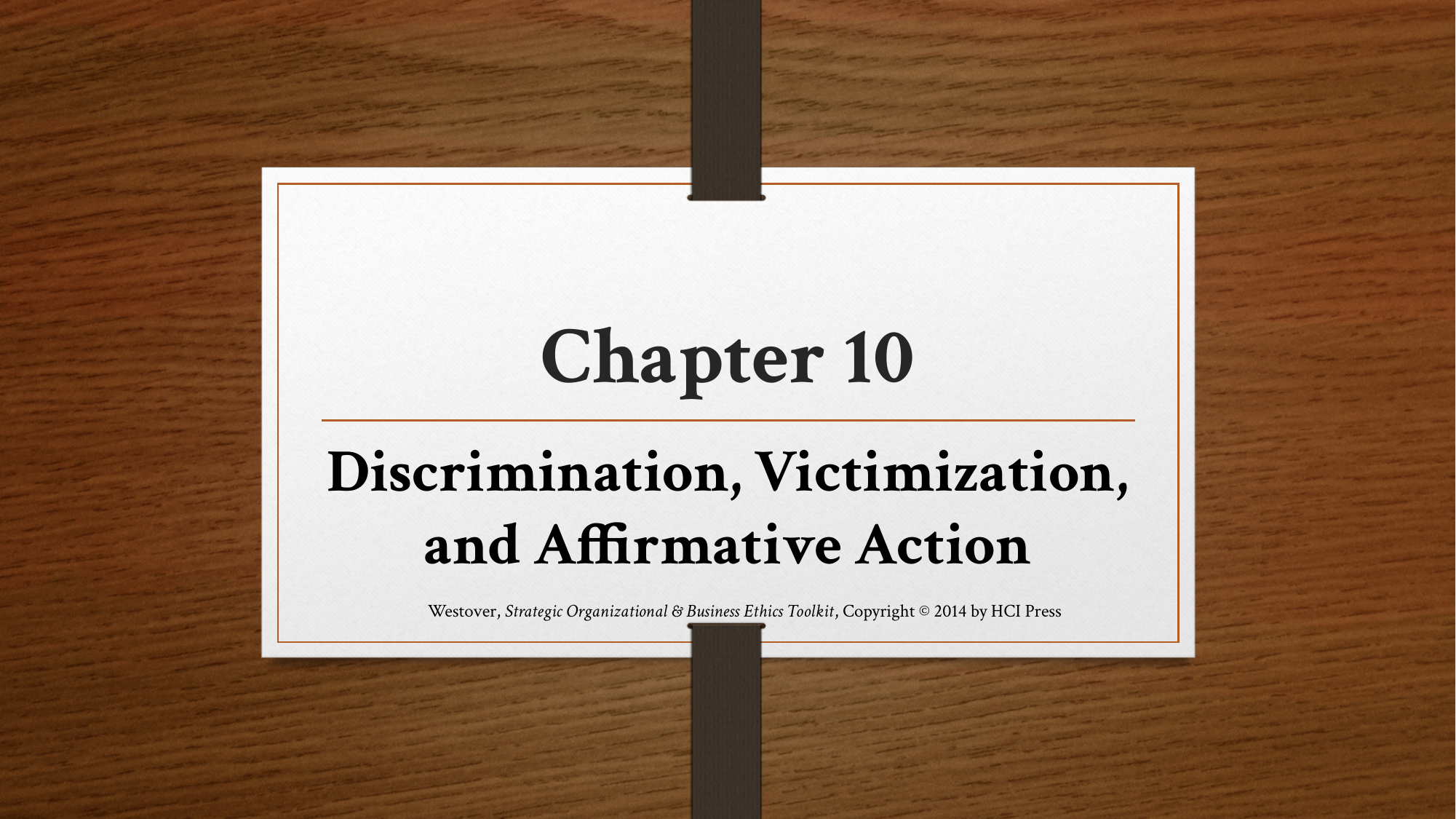

# Chapter 10
Discrimination, Victimization, and Affirmative Action
Westover, Strategic Organizational & Business Ethics Toolkit, Copyright © 2014 by HCI Press